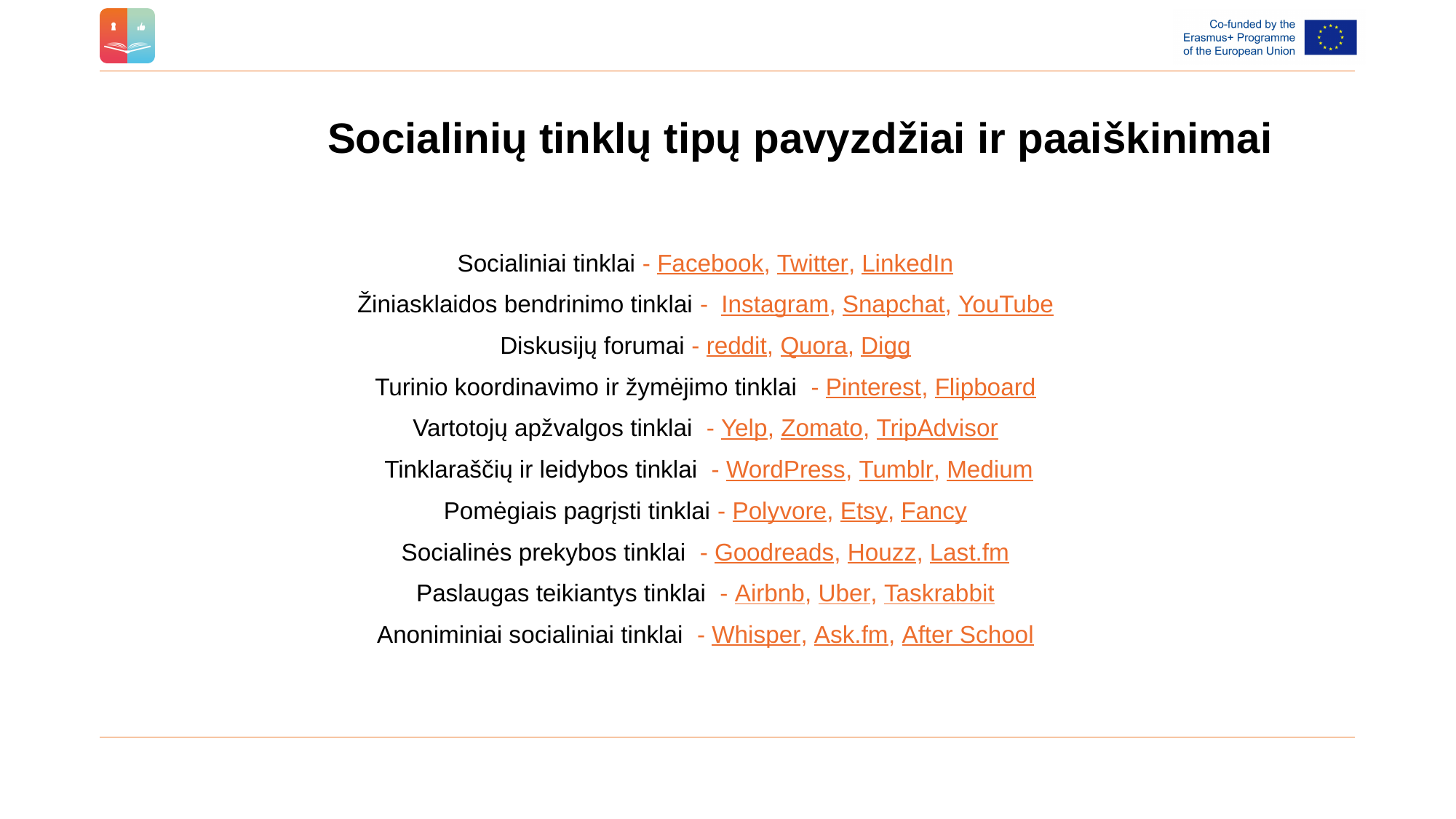

# Socialinių tinklų tipų pavyzdžiai ir paaiškinimai
Socialiniai tinklai - Facebook, Twitter, LinkedIn
Žiniasklaidos bendrinimo tinklai -  Instagram, Snapchat, YouTube
Diskusijų forumai - reddit, Quora, Digg
Turinio koordinavimo ir žymėjimo tinklai  - Pinterest, Flipboard
Vartotojų apžvalgos tinklai  - Yelp, Zomato, TripAdvisor
 Tinklaraščių ir leidybos tinklai  - WordPress, Tumblr, Medium
Pomėgiais pagrįsti tinklai - Polyvore, Etsy, Fancy
Socialinės prekybos tinklai  - Goodreads, Houzz, Last.fm
Paslaugas teikiantys tinklai  - Airbnb, Uber, Taskrabbit
Anoniminiai socialiniai tinklai  - Whisper, Ask.fm, After School